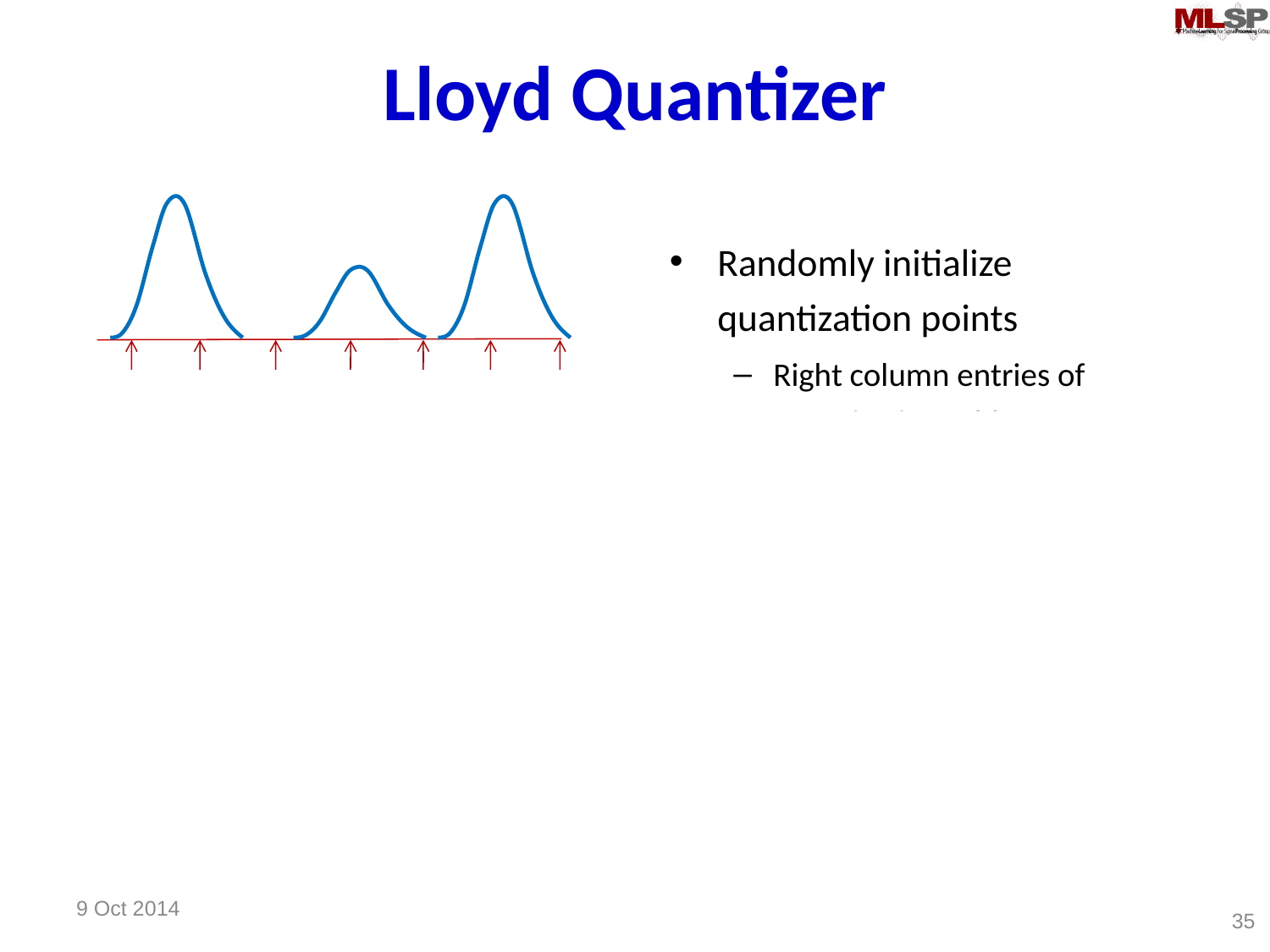

# Lloyd Quantizer

Randomly initialize quantization points
Right column entries of quantization table

Assign all training points to the nearest quantization point

Reestimate quantization points

Iterate until convergence

9 Oct 2014
35